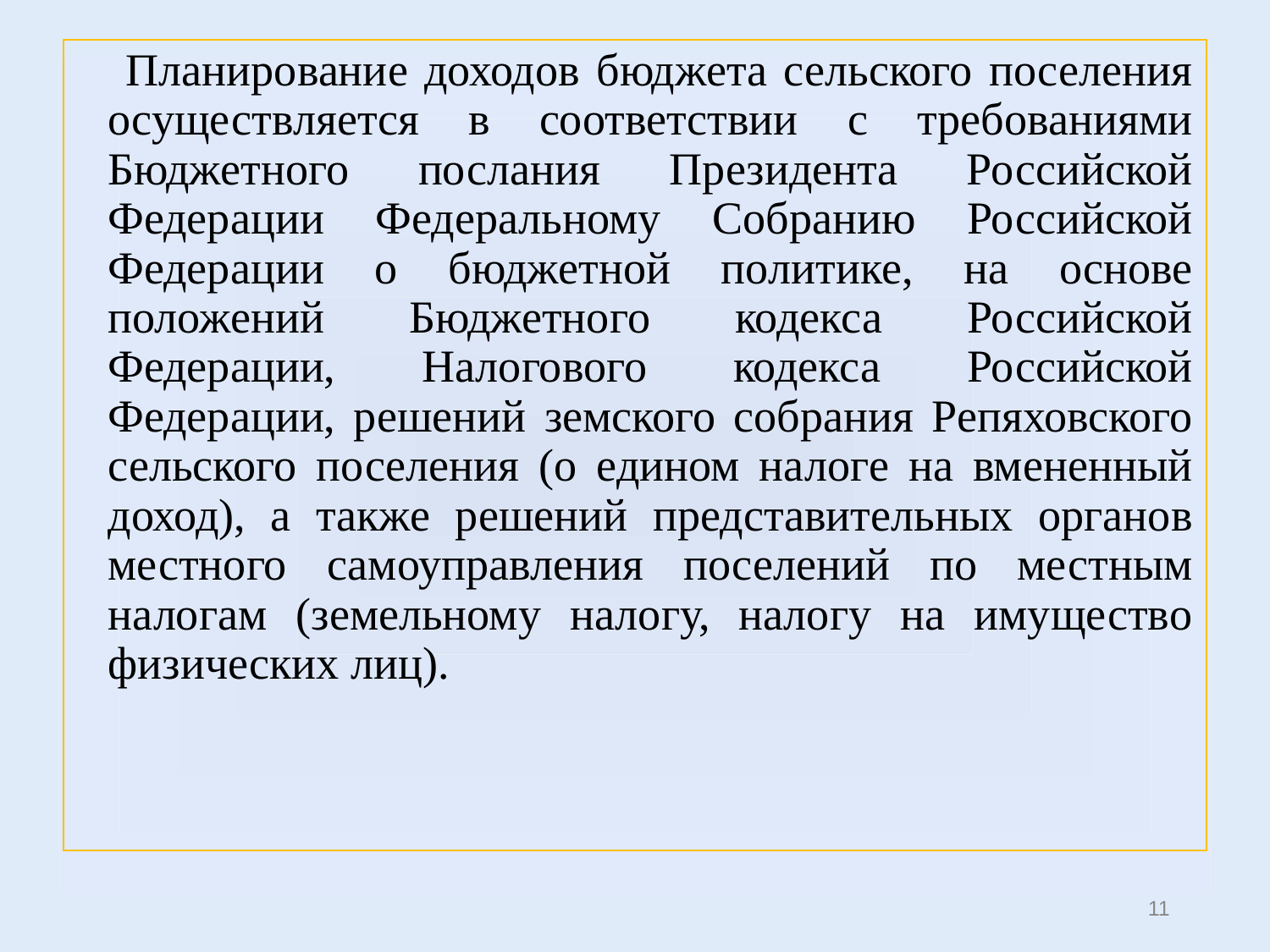

Планирование доходов бюджета сельского поселения осуществляется в соответствии с требованиями Бюджетного послания Президента Российской Федерации Федеральному Собранию Российской Федерации о бюджетной политике, на основе положений Бюджетного кодекса Российской Федерации, Налогового кодекса Российской Федерации, решений земского собрания Репяховского сельского поселения (о едином налоге на вмененный доход), а также решений представительных органов местного самоуправления поселений по местным налогам (земельному налогу, налогу на имущество физических лиц).

11